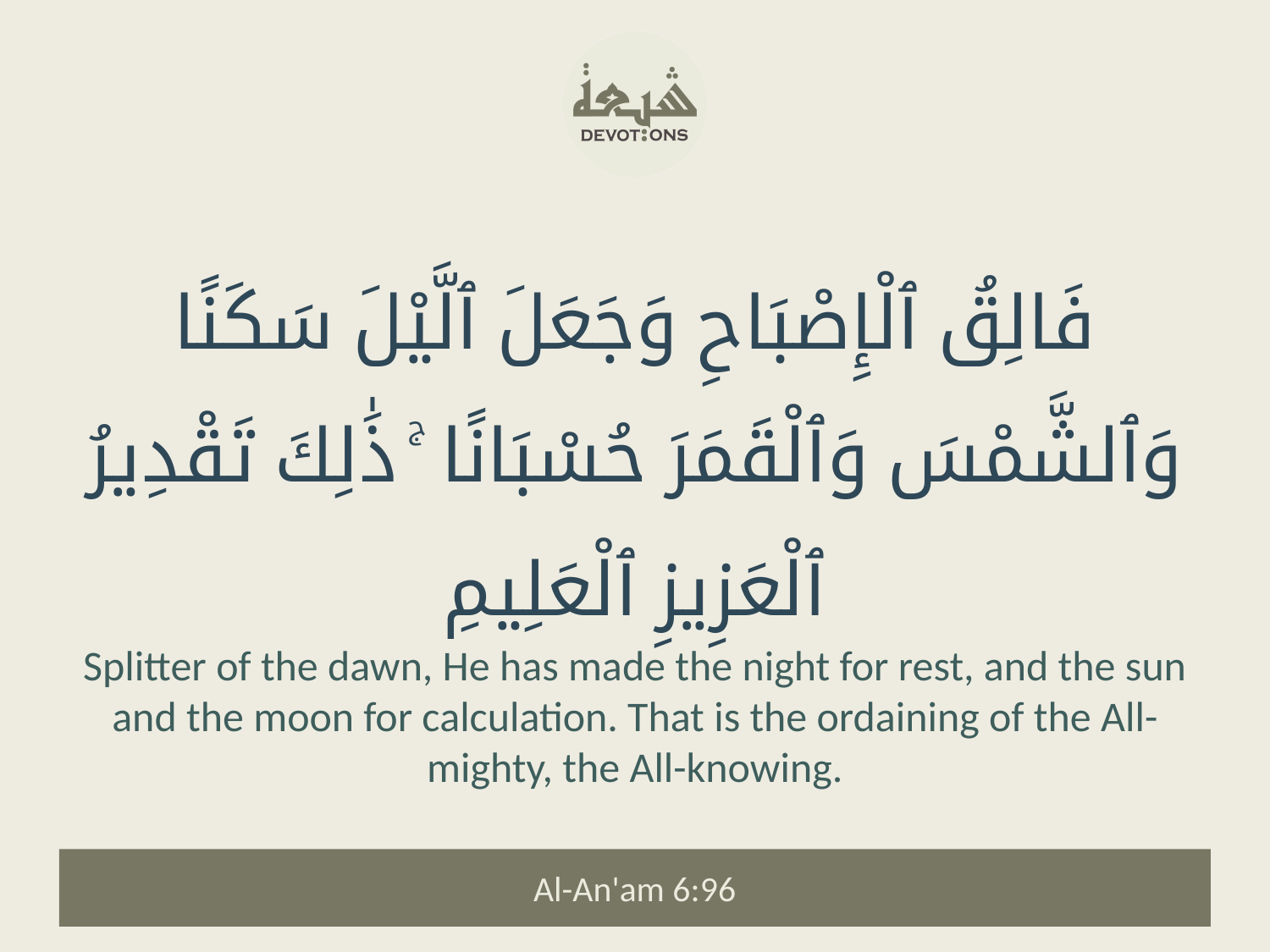

فَالِقُ ٱلْإِصْبَاحِ وَجَعَلَ ٱلَّيْلَ سَكَنًا وَٱلشَّمْسَ وَٱلْقَمَرَ حُسْبَانًا ۚ ذَٰلِكَ تَقْدِيرُ ٱلْعَزِيزِ ٱلْعَلِيمِ
Splitter of the dawn, He has made the night for rest, and the sun and the moon for calculation. That is the ordaining of the All-mighty, the All-knowing.
Al-An'am 6:96